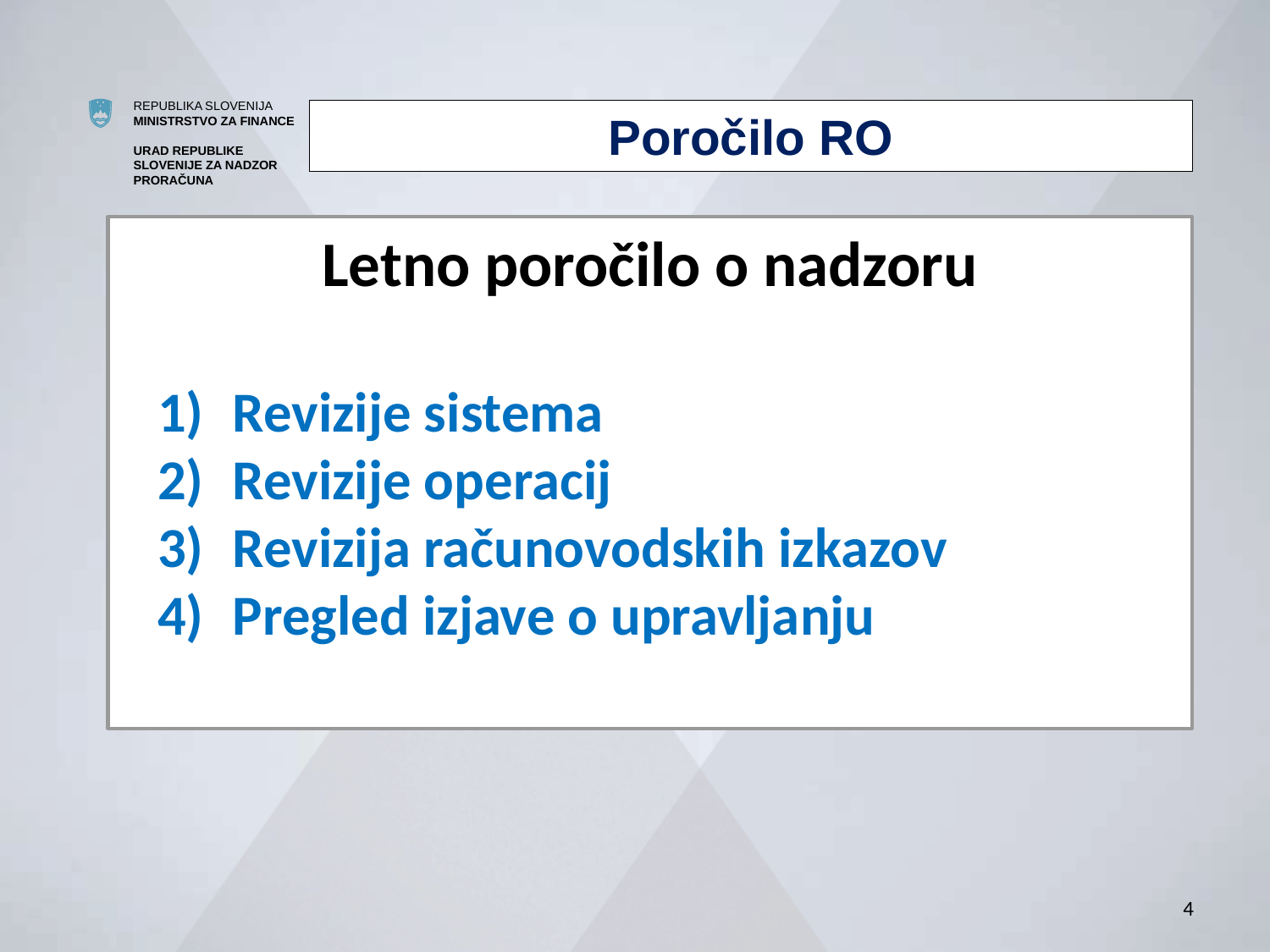

Poročilo RO
Letno poročilo o nadzoru

Revizije sistema
Revizije operacij
Revizija računovodskih izkazov
Pregled izjave o upravljanju

4